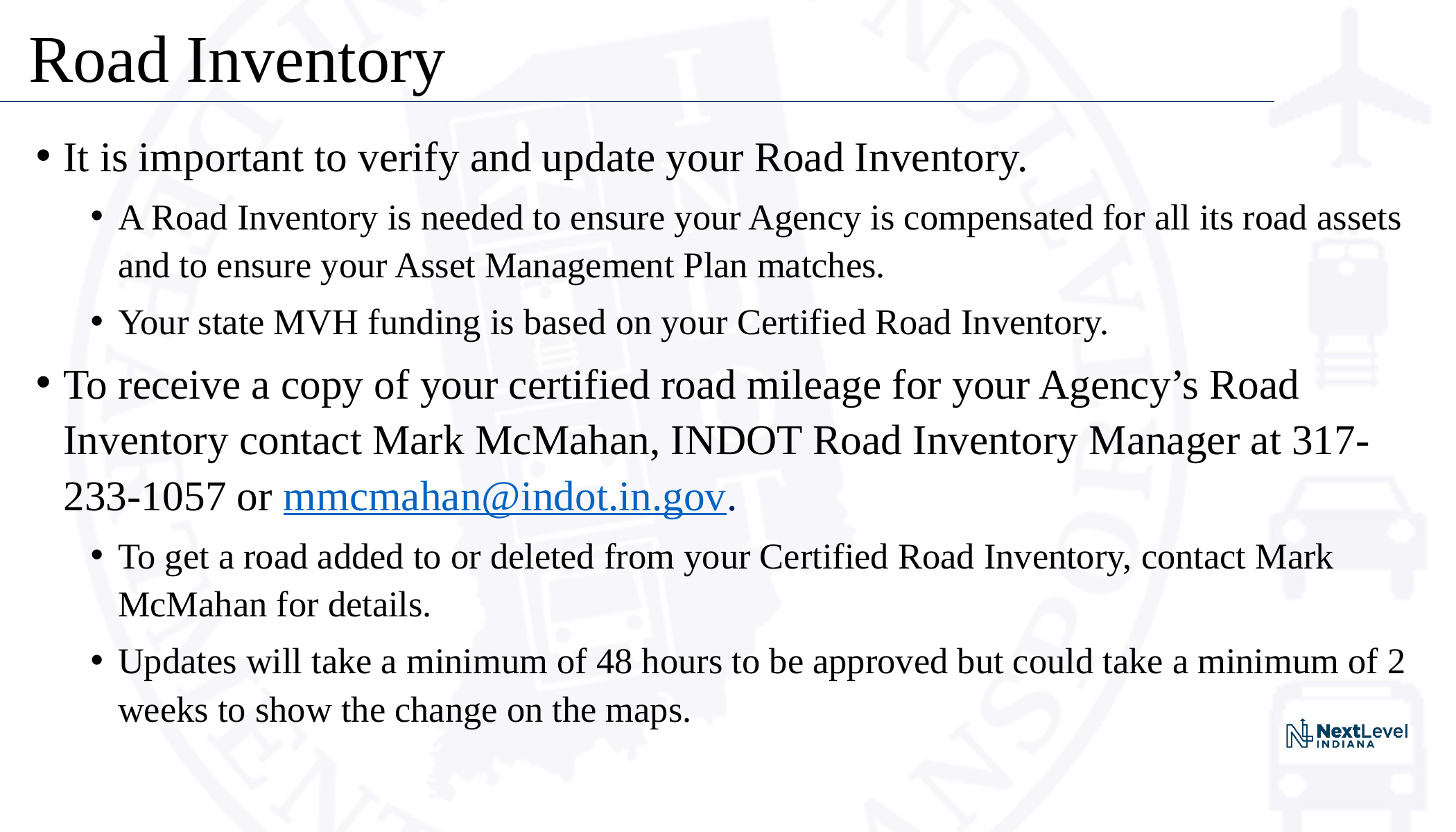

# Road Inventory
It is important to verify and update your Road Inventory.
A Road Inventory is needed to ensure your Agency is compensated for all its road assets and to ensure your Asset Management Plan matches.
Your state MVH funding is based on your Certified Road Inventory.
To receive a copy of your certified road mileage for your Agency’s Road Inventory contact Mark McMahan, INDOT Road Inventory Manager at 317-233-1057 or mmcmahan@indot.in.gov.
To get a road added to or deleted from your Certified Road Inventory, contact Mark McMahan for details.
Updates will take a minimum of 48 hours to be approved but could take a minimum of 2 weeks to show the change on the maps.